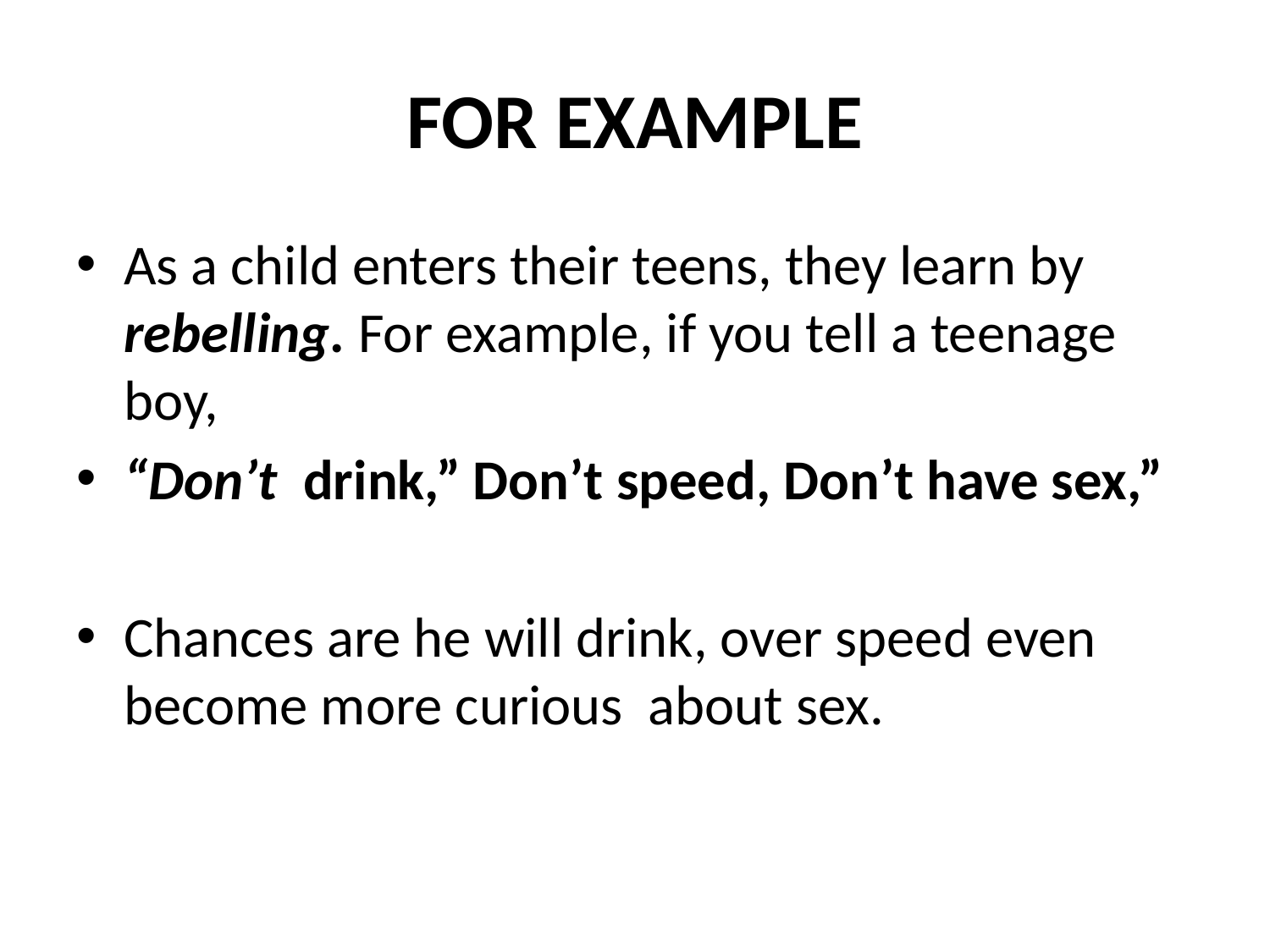

# FOR EXAMPLE
As a child enters their teens, they learn by rebelling. For example, if you tell a teenage boy,
“Don’t  drink,” Don’t speed, Don’t have sex,”

Chances are he will drink, over speed even become more curious  about sex.